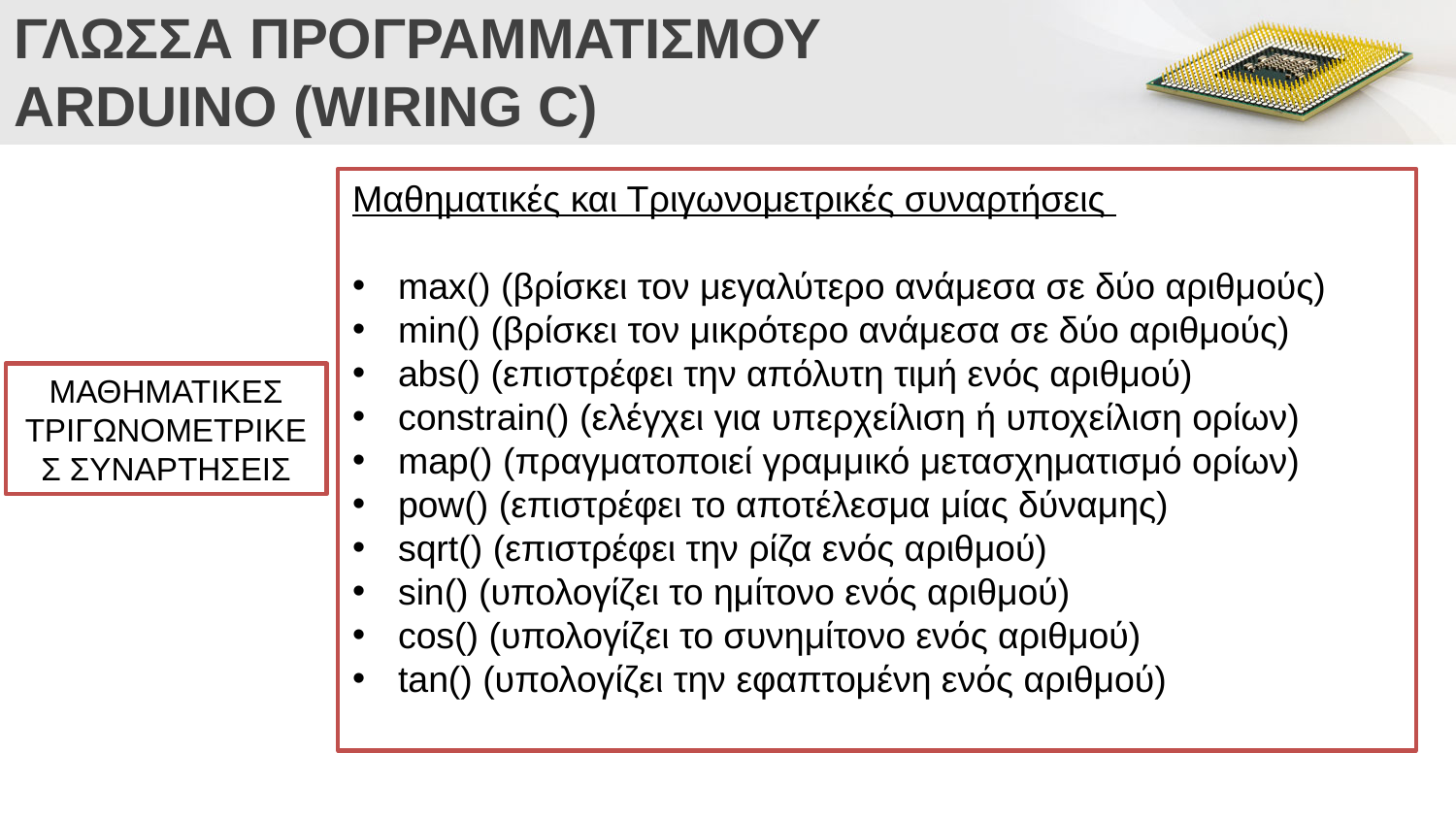

# ΓΛΩΣΣΑ ΠΡΟΓΡΑΜΜΑΤΙΣΜΟΥ ARDUINO (WIRING C)
Μαθηματικές και Τριγωνομετρικές συναρτήσεις

max() (βρίσκει τον μεγαλύτερο ανάμεσα σε δύο αριθμούς)
min() (βρίσκει τον μικρότερο ανάμεσα σε δύο αριθμούς)
abs() (επιστρέφει την απόλυτη τιμή ενός αριθμού)
constrain() (ελέγχει για υπερχείλιση ή υποχείλιση ορίων)
map() (πραγματοποιεί γραμμικό μετασχηματισμό ορίων)
pow() (επιστρέφει το αποτέλεσμα μίας δύναμης)
sqrt() (επιστρέφει την ρίζα ενός αριθμού)
sin() (υπολογίζει το ημίτονο ενός αριθμού)
cos() (υπολογίζει το συνημίτονο ενός αριθμού)
tan() (υπολογίζει την εφαπτομένη ενός αριθμού)

ΜΑΘΗΜΑΤΙΚΕΣ
ΤΡΙΓΩΝΟΜΕΤΡΙΚΕΣ ΣΥΝΑΡΤΗΣΕΙΣ